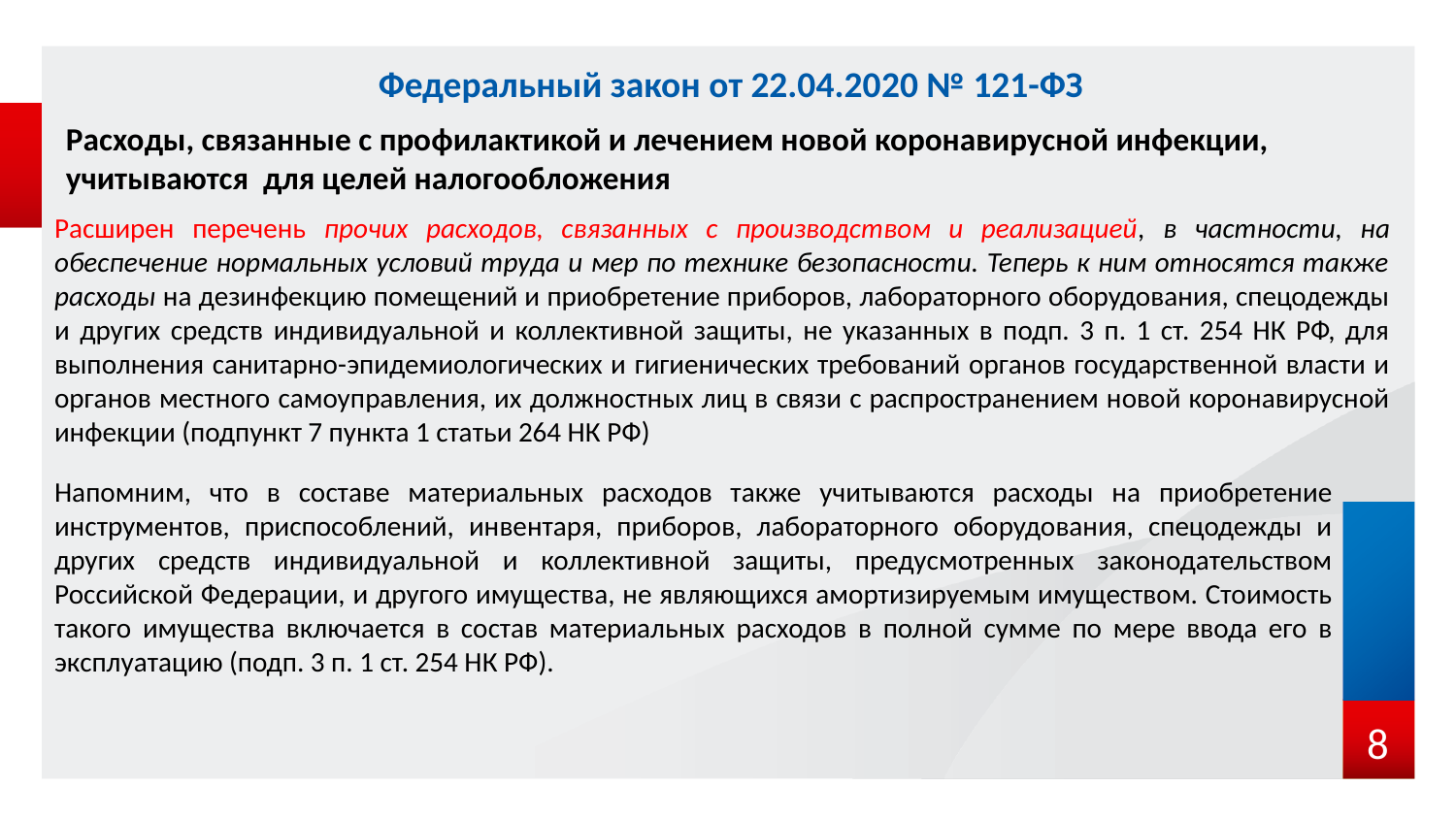

# Федеральный закон от 22.04.2020 № 121-ФЗ
Расходы, связанные с профилактикой и лечением новой коронавирусной инфекции, учитываются  для целей налогообложения
Расширен перечень прочих расходов, связанных с производством и реализацией, в частности, на обеспечение нормальных условий труда и мер по технике безопасности. Теперь к ним относятся также расходы на дезинфекцию помещений и приобретение приборов, лабораторного оборудования, спецодежды и других средств индивидуальной и коллективной защиты, не указанных в подп. 3 п. 1 ст. 254 НК РФ, для выполнения санитарно-эпидемиологических и гигиенических требований органов государственной власти и органов местного самоуправления, их должностных лиц в связи с распространением новой коронавирусной инфекции (подпункт 7 пункта 1 статьи 264 НК РФ)
Напомним, что в составе материальных расходов также учитываются расходы на приобретение инструментов, приспособлений, инвентаря, приборов, лабораторного оборудования, спецодежды и других средств индивидуальной и коллективной защиты, предусмотренных законодательством Российской Федерации, и другого имущества, не являющихся амортизируемым имуществом. Стоимость такого имущества включается в состав материальных расходов в полной сумме по мере ввода его в эксплуатацию (подп. 3 п. 1 ст. 254 НК РФ).

 8